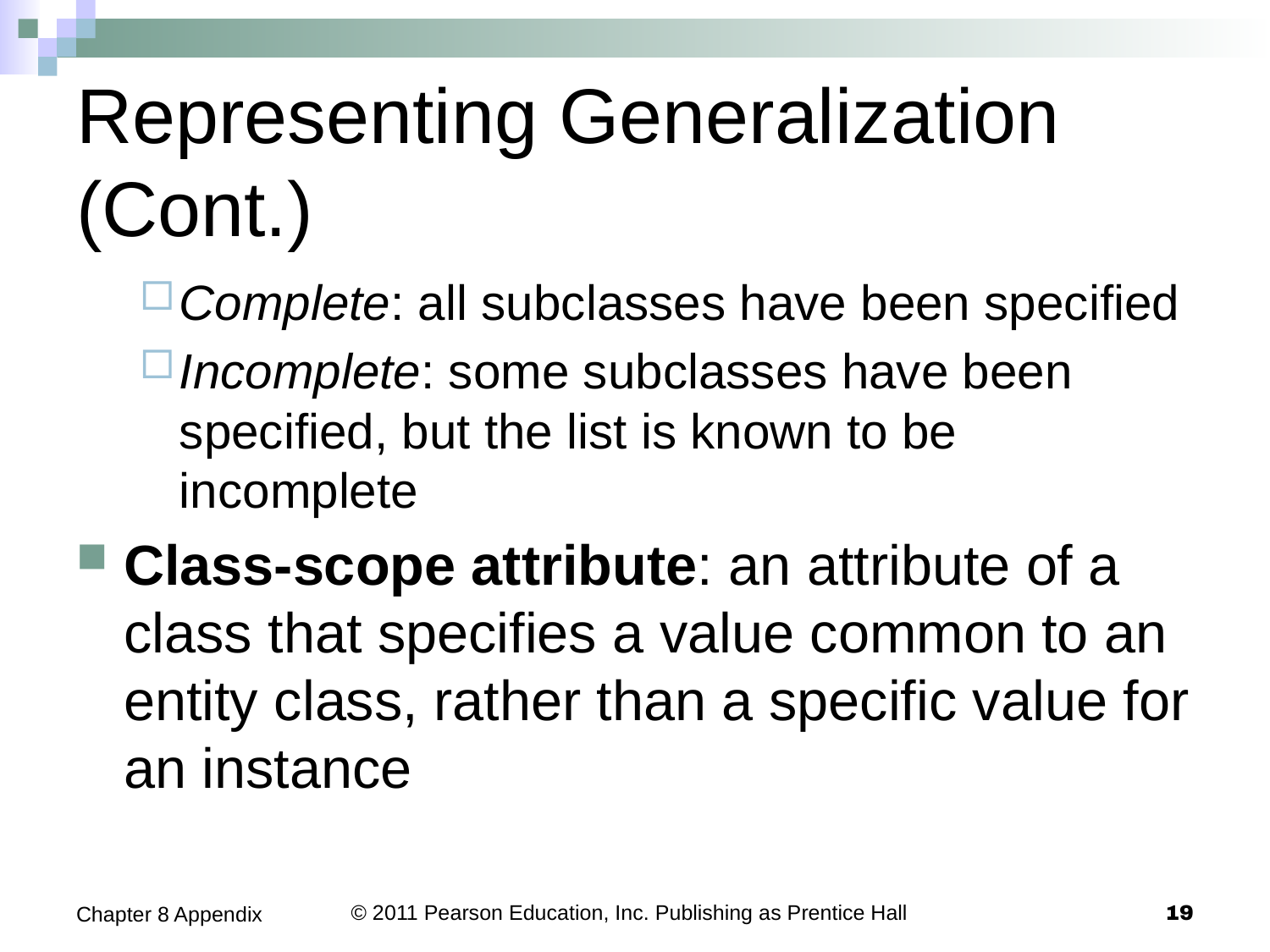

# Representing Generalization (Cont.)
Complete: all subclasses have been specified
Incomplete: some subclasses have been specified, but the list is known to be incomplete
Class-scope attribute: an attribute of a class that specifies a value common to an entity class, rather than a specific value for an instance
Chapter 8 Appendix
© 2011 Pearson Education, Inc. Publishing as Prentice Hall
19